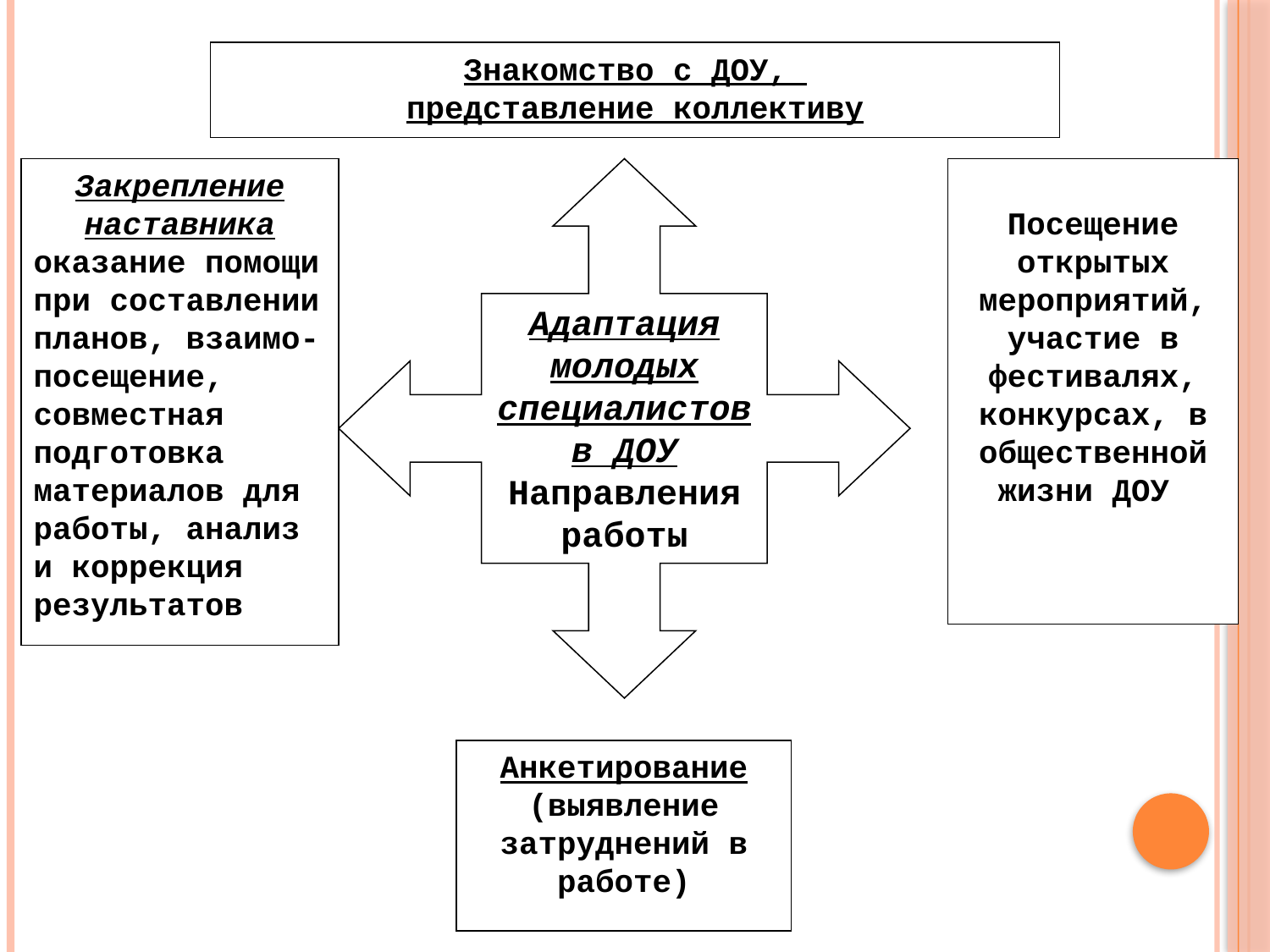

Знакомство с ДОУ,
представление коллективу

Закрепление наставника
оказание помощи при составлении планов, взаимо-посещение, совместная подготовка материалов для работы, анализ и коррекция результатов

Адаптация молодых специалистов в ДОУ
Направления работы

Посещение открытых мероприятий, участие в фестивалях, конкурсах, в общественной жизни ДОУ

Анкетирование (выявление затруднений в работе)